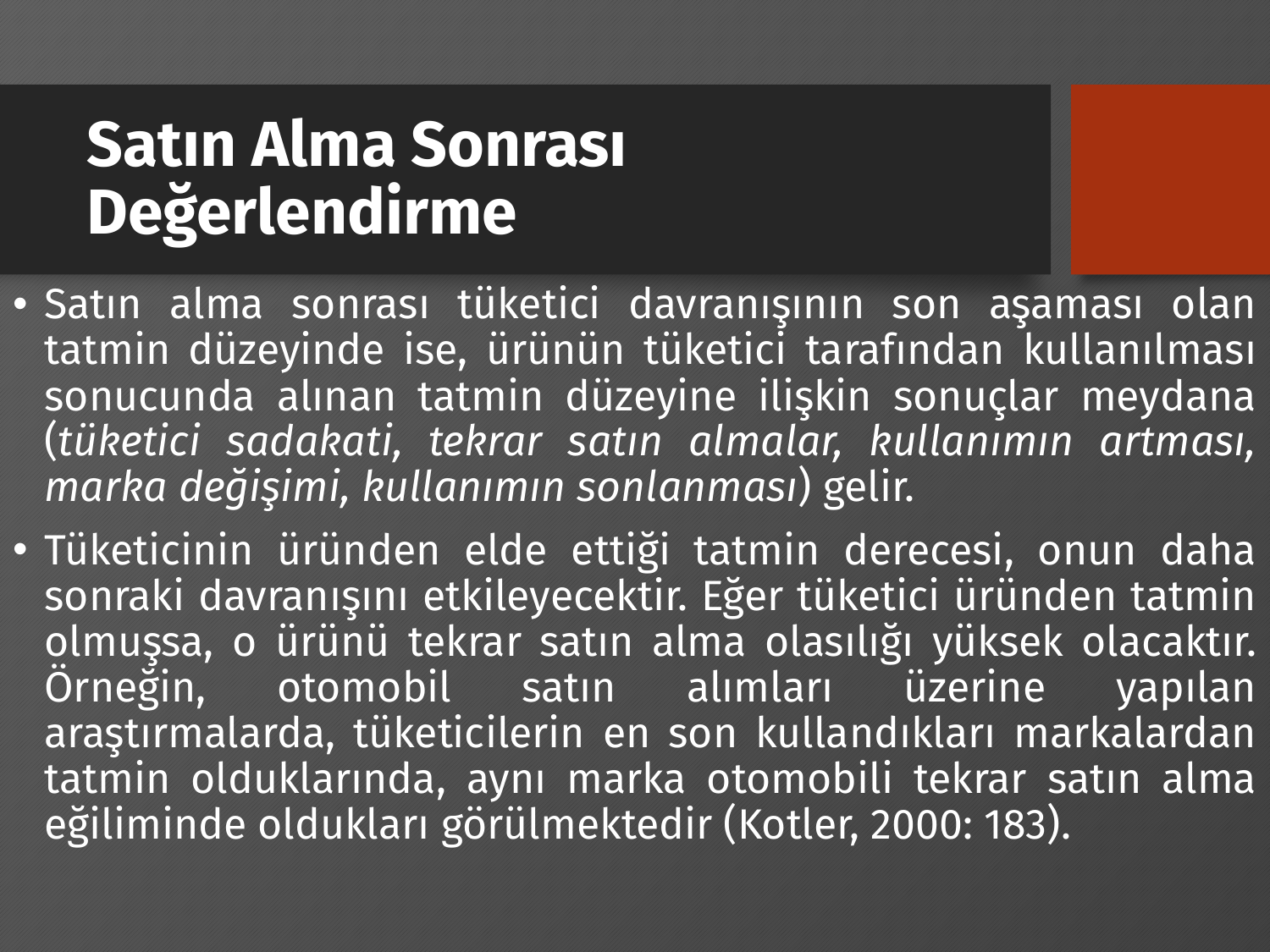

# Satın Alma Sonrası Değerlendirme
Satın alma sonrası tüketici davranışının son aşaması olan tatmin düzeyinde ise, ürünün tüketici tarafından kullanılması sonucunda alınan tatmin düzeyine ilişkin sonuçlar meydana (tüketici sadakati, tekrar satın almalar, kullanımın artması, marka değişimi, kullanımın sonlanması) gelir.
Tüketicinin üründen elde ettiği tatmin derecesi, onun daha sonraki davranışını etkileyecektir. Eğer tüketici üründen tatmin olmuşsa, o ürünü tekrar satın alma olasılığı yüksek olacaktır. Örneğin, otomobil satın alımları üzerine yapılan araştırmalarda, tüketicilerin en son kullandıkları markalardan tatmin olduklarında, aynı marka otomobili tekrar satın alma eğiliminde oldukları görülmektedir (Kotler, 2000: 183).